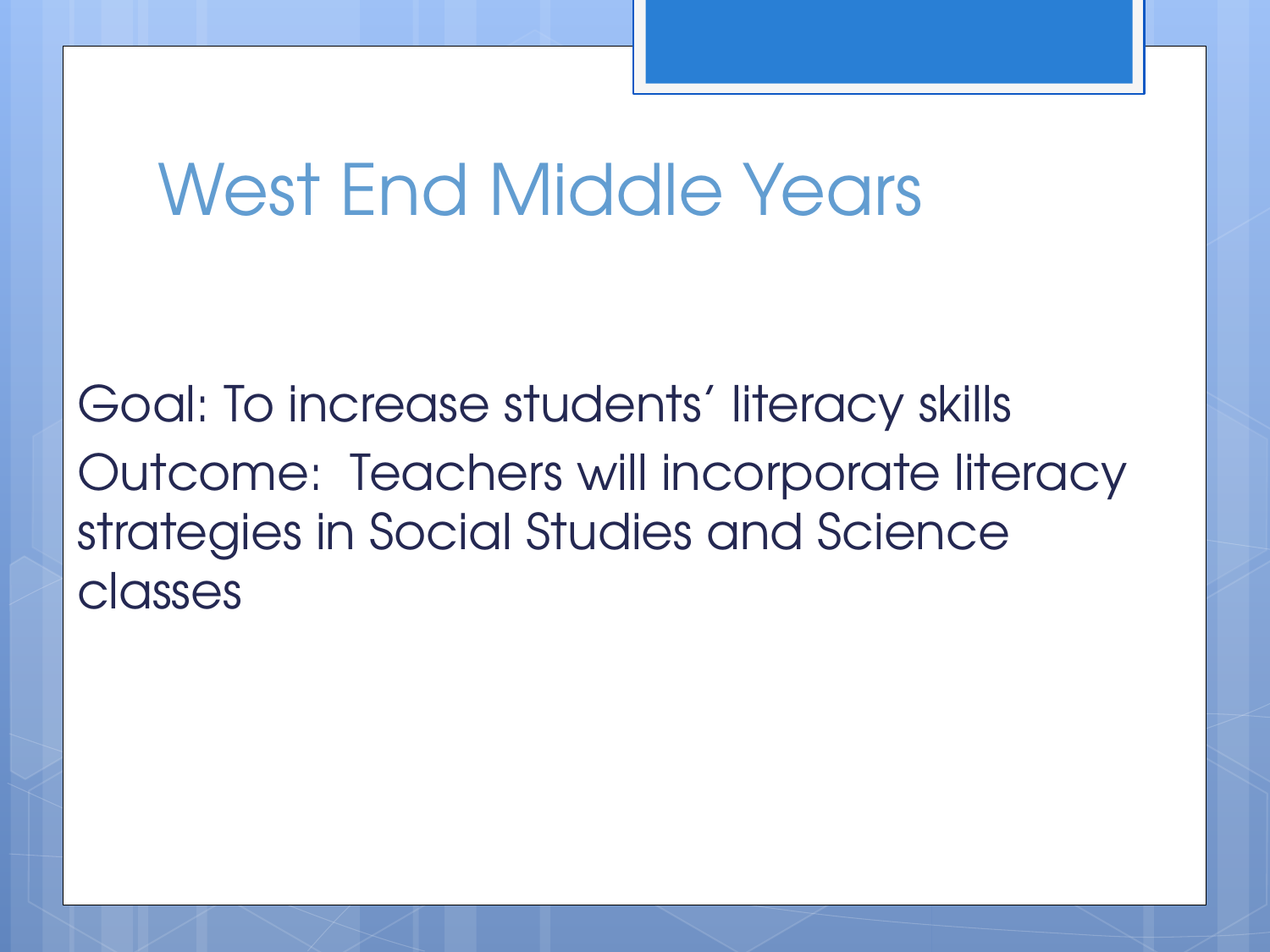

# West End Middle Years
Goal: To increase students’ literacy skills
Outcome:  Teachers will incorporate literacy strategies in Social Studies and Science classes